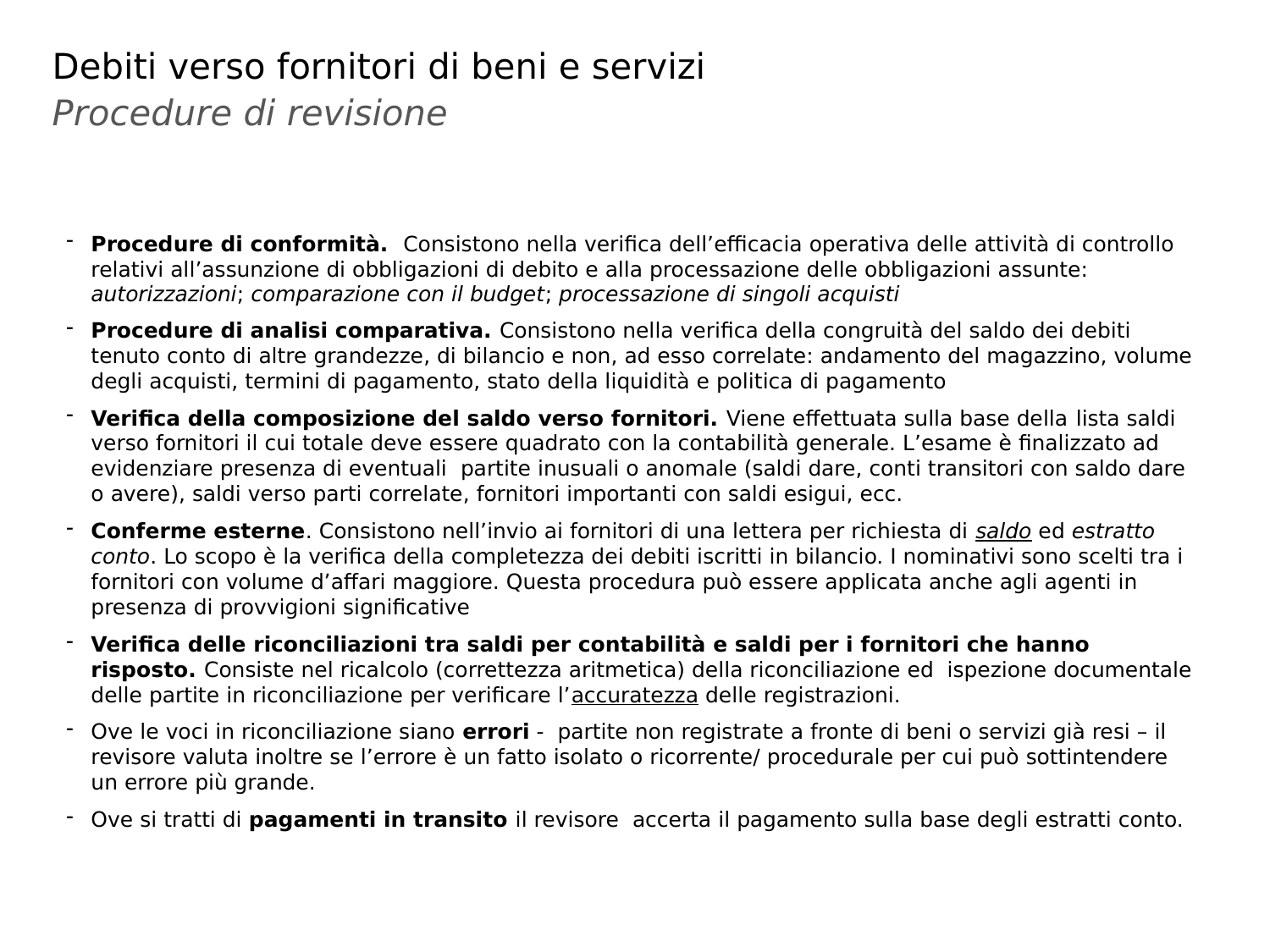

# Debiti verso fornitori di beni e servizi
Procedure di revisione
Procedure di conformità.  Consistono nella verifica dell’efficacia operativa delle attività di controllo relativi all’assunzione di obbligazioni di debito e alla processazione delle obbligazioni assunte: autorizzazioni; comparazione con il budget; processazione di singoli acquisti
Procedure di analisi comparativa. Consistono nella verifica della congruità del saldo dei debiti  tenuto conto di altre grandezze, di bilancio e non, ad esso correlate: andamento del magazzino, volume degli acquisti, termini di pagamento, stato della liquidità e politica di pagamento
Verifica della composizione del saldo verso fornitori. Viene effettuata sulla base della lista saldi verso fornitori il cui totale deve essere quadrato con la contabilità generale. L’esame è finalizzato ad evidenziare presenza di eventuali  partite inusuali o anomale (saldi dare, conti transitori con saldo dare o avere), saldi verso parti correlate, fornitori importanti con saldi esigui, ecc.
Conferme esterne. Consistono nell’invio ai fornitori di una lettera per richiesta di saldo ed estratto conto. Lo scopo è la verifica della completezza dei debiti iscritti in bilancio. I nominativi sono scelti tra i fornitori con volume d’affari maggiore. Questa procedura può essere applicata anche agli agenti in presenza di provvigioni significative
Verifica delle riconciliazioni tra saldi per contabilità e saldi per i fornitori che hanno risposto. Consiste nel ricalcolo (correttezza aritmetica) della riconciliazione ed  ispezione documentale delle partite in riconciliazione per verificare l’accuratezza delle registrazioni.
Ove le voci in riconciliazione siano errori -  partite non registrate a fronte di beni o servizi già resi – il revisore valuta inoltre se l’errore è un fatto isolato o ricorrente/ procedurale per cui può sottintendere un errore più grande.
Ove si tratti di pagamenti in transito il revisore  accerta il pagamento sulla base degli estratti conto.